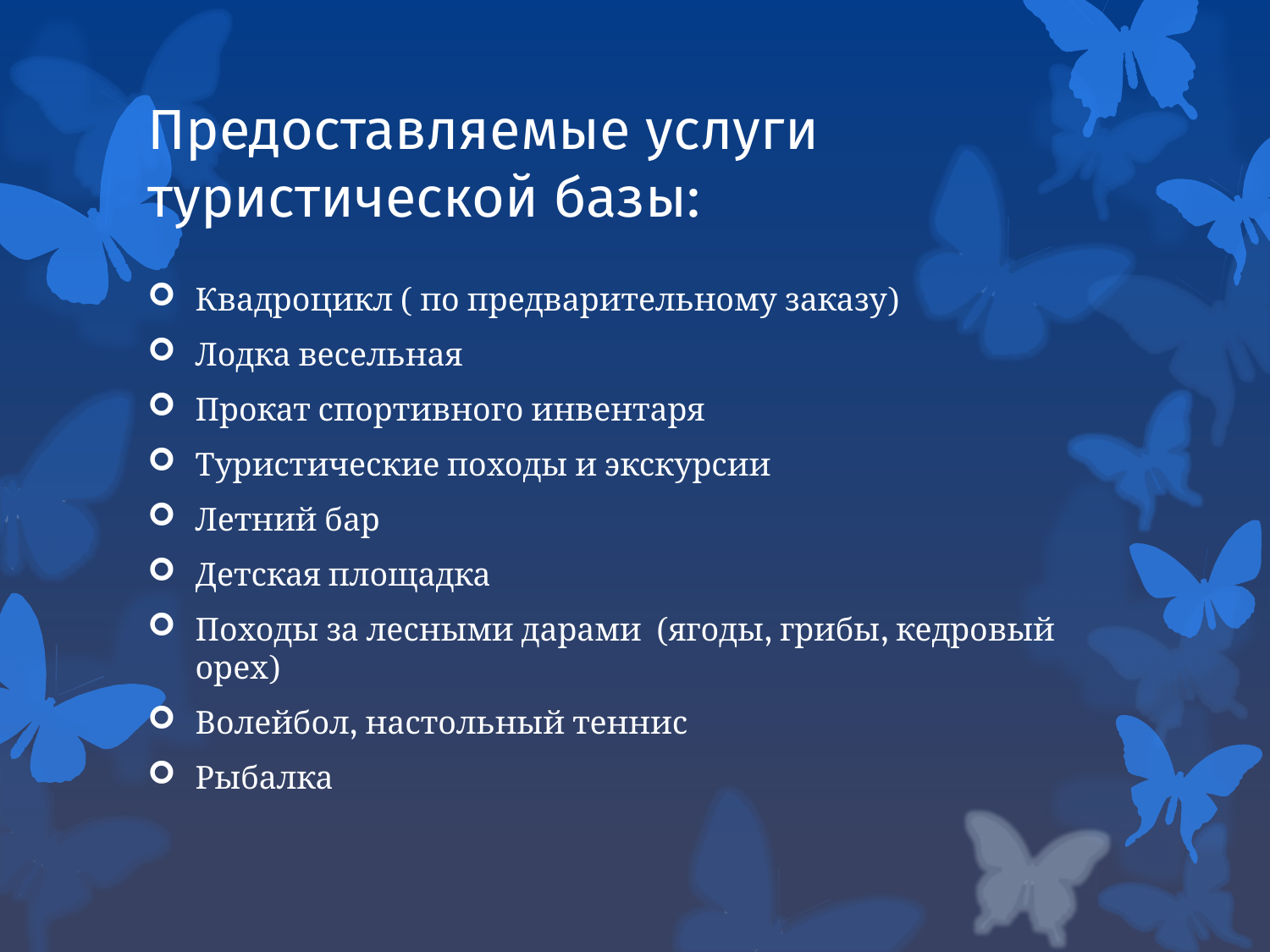

# Предоставляемые услуги туристической базы:
Квадроцикл ( по предварительному заказу)
Лодка весельная
Прокат спортивного инвентаря
Туристические походы и экскурсии
Летний бар
Детская площадка
Походы за лесными дарами  (ягоды, грибы, кедровый орех)
Волейбол, настольный теннис
Рыбалка